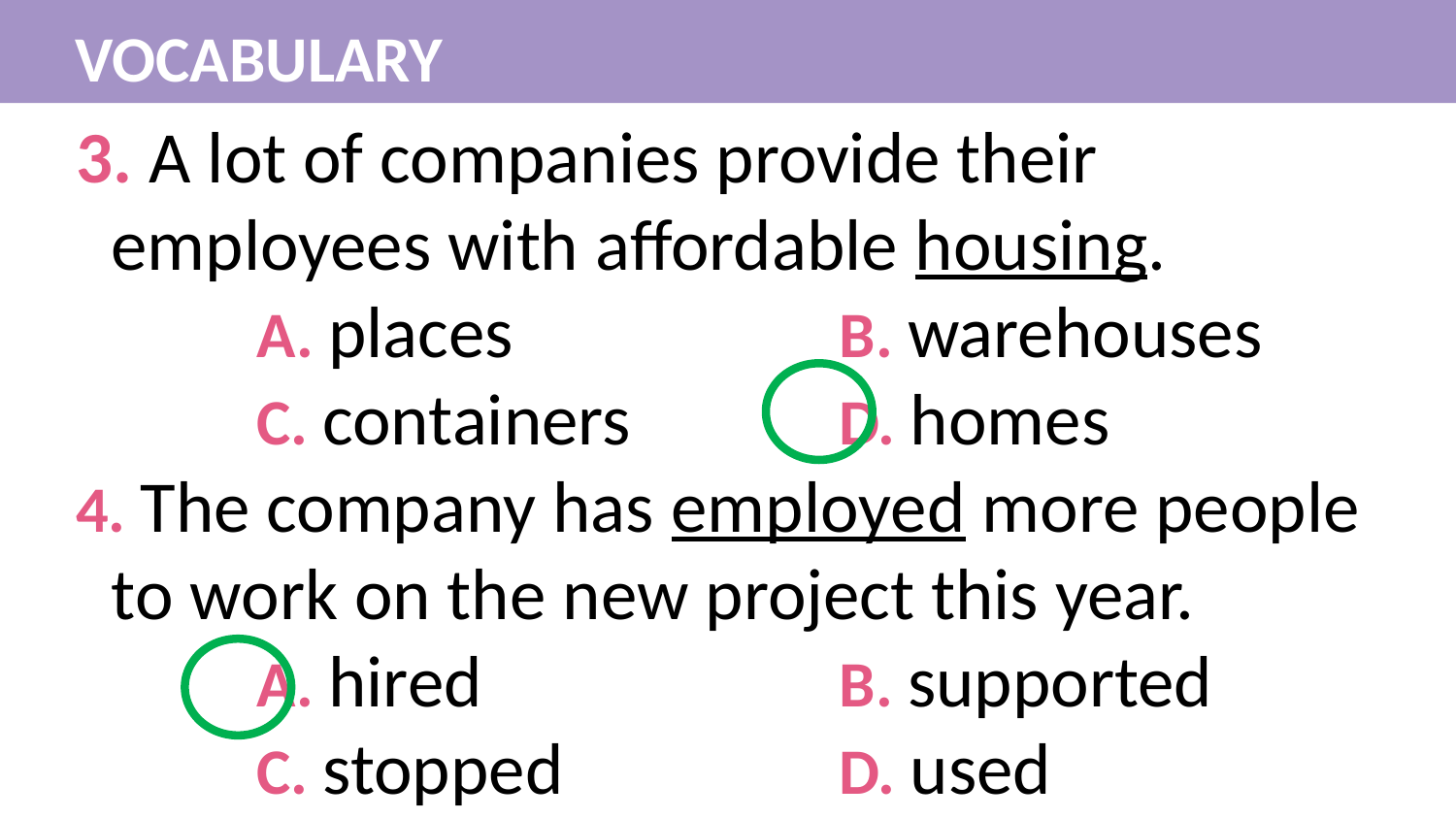

VOCABULARY
3. A lot of companies provide their employees with affordable housing.
		A. places		 	B. warehouses
		C. containers		D. homes
4. The company has employed more people to work on the new project this year.
		A. hired			B. supported
		C. stopped		D. used